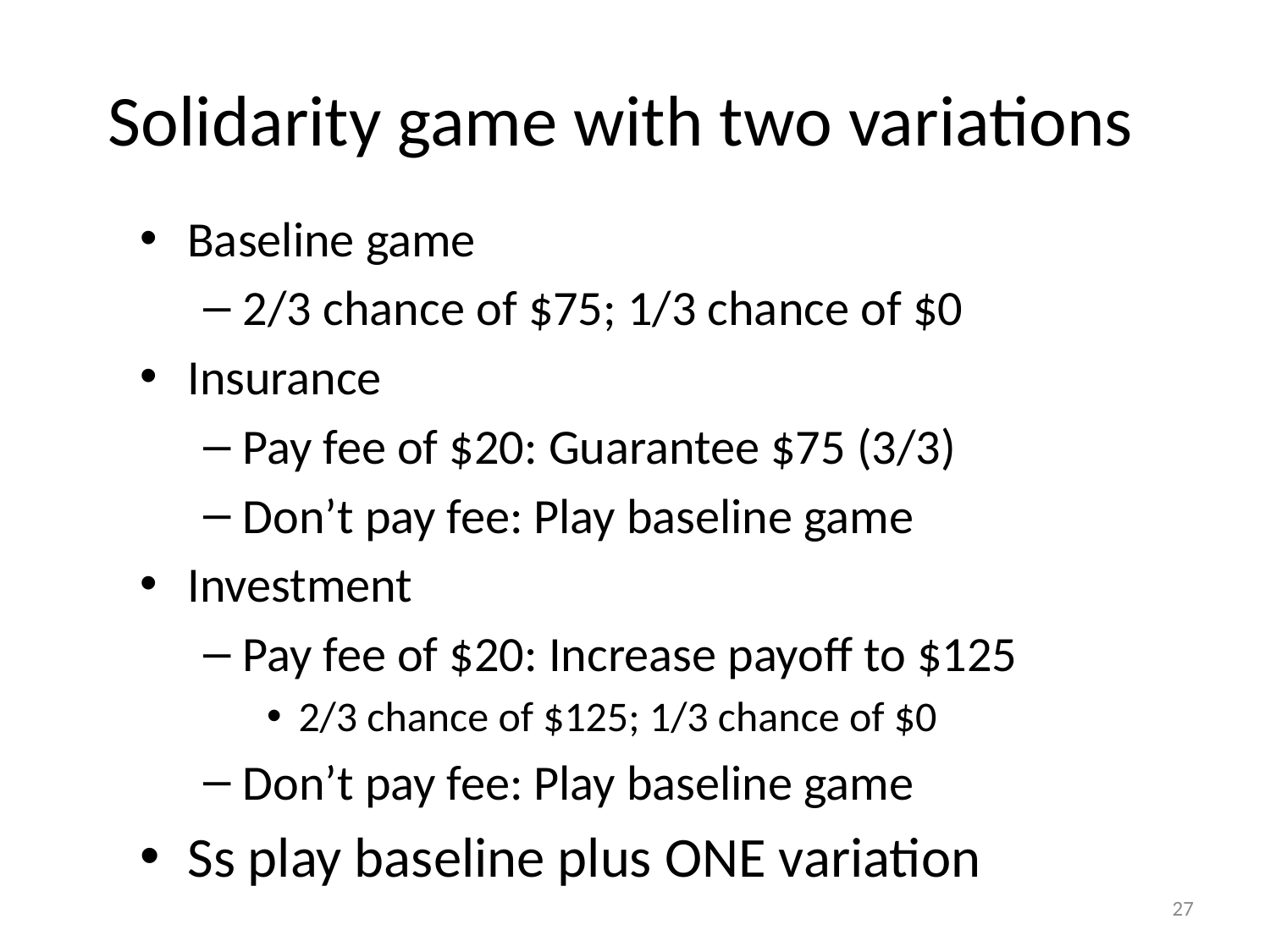

# Solidarity game with two variations
Baseline game
2/3 chance of $75; 1/3 chance of $0
Insurance
Pay fee of $20: Guarantee $75 (3/3)
Don’t pay fee: Play baseline game
Investment
Pay fee of $20: Increase payoff to $125
2/3 chance of $125; 1/3 chance of $0
Don’t pay fee: Play baseline game
Ss play baseline plus ONE variation
27